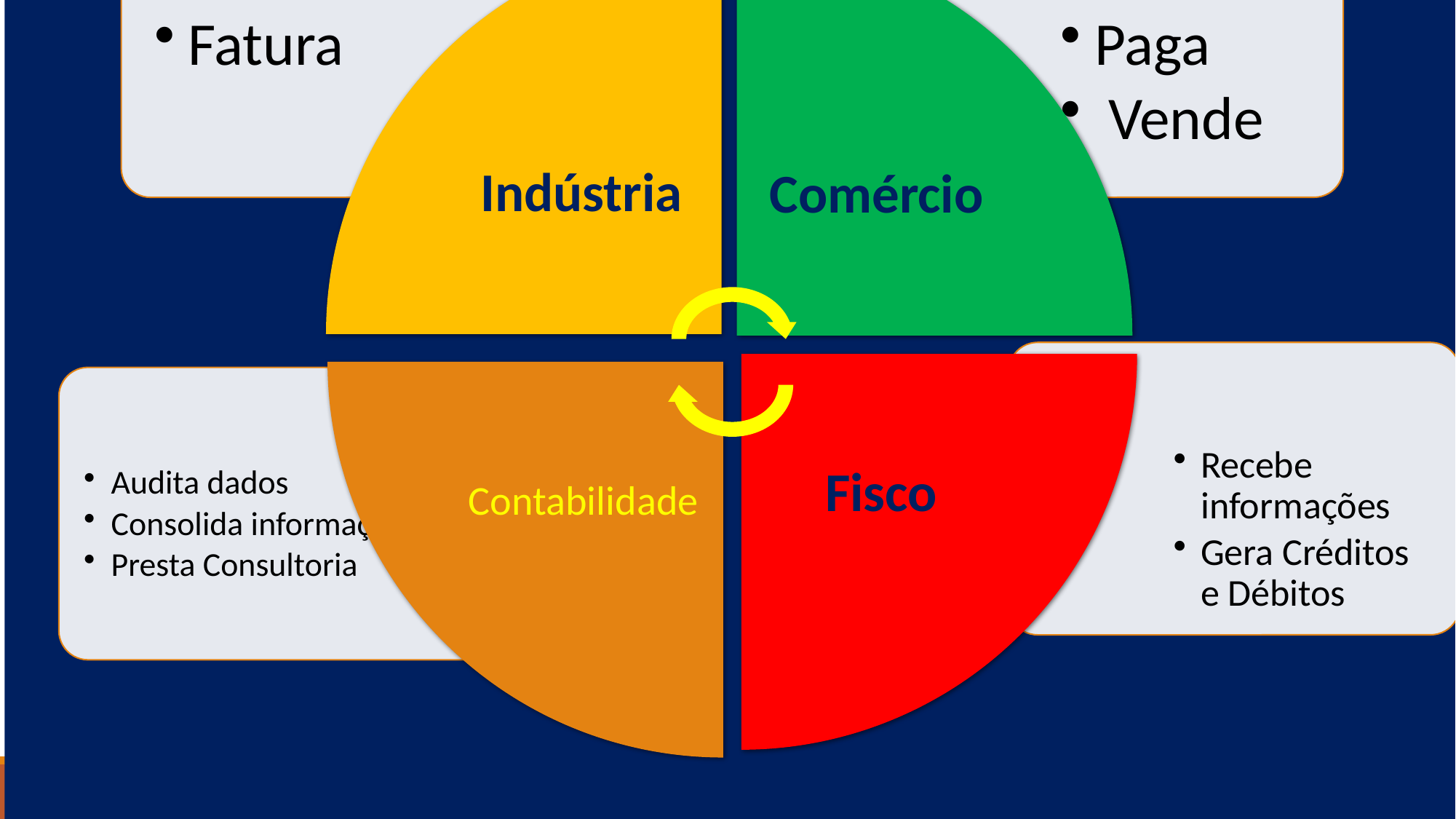

Recebe informações
Gera Créditos e Débitos
Audita dados
Consolida informações
Presta Consultoria
Compra
Paga
 Vende
Venda
Fatura
Indústria
Comércio
Fisco
Contabilidade